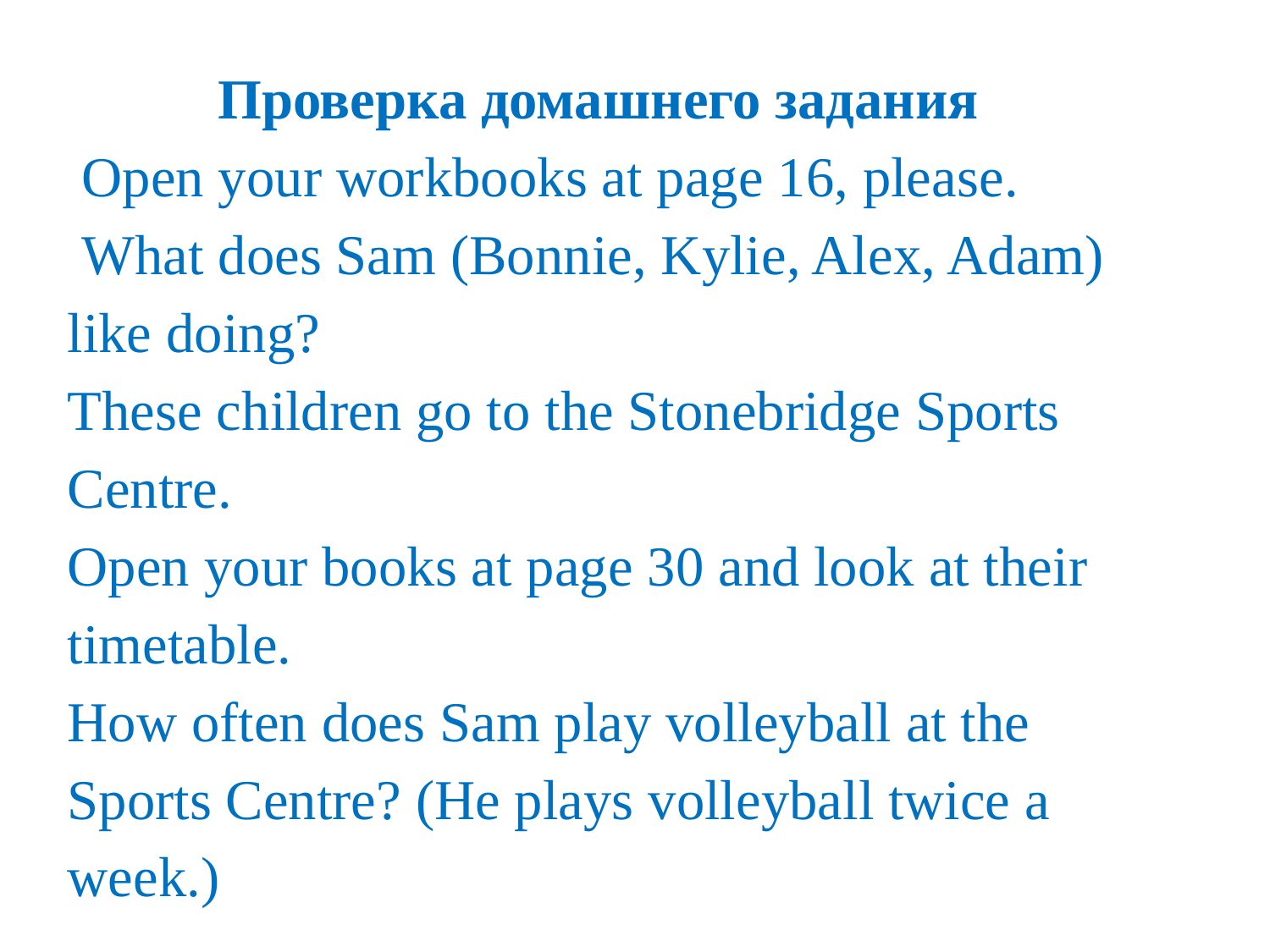

Проверка домашнего задания
 Open your workbooks at page 16, please.
 What does Sam (Bonnie, Kylie, Alex, Adam) like doing?
These children go to the Stonebridge Sports Centre.
Open your books at page 30 and look at their timetable.
How often does Sam play volleyball at the Sports Centre? (He plays volleyball twice a week.)